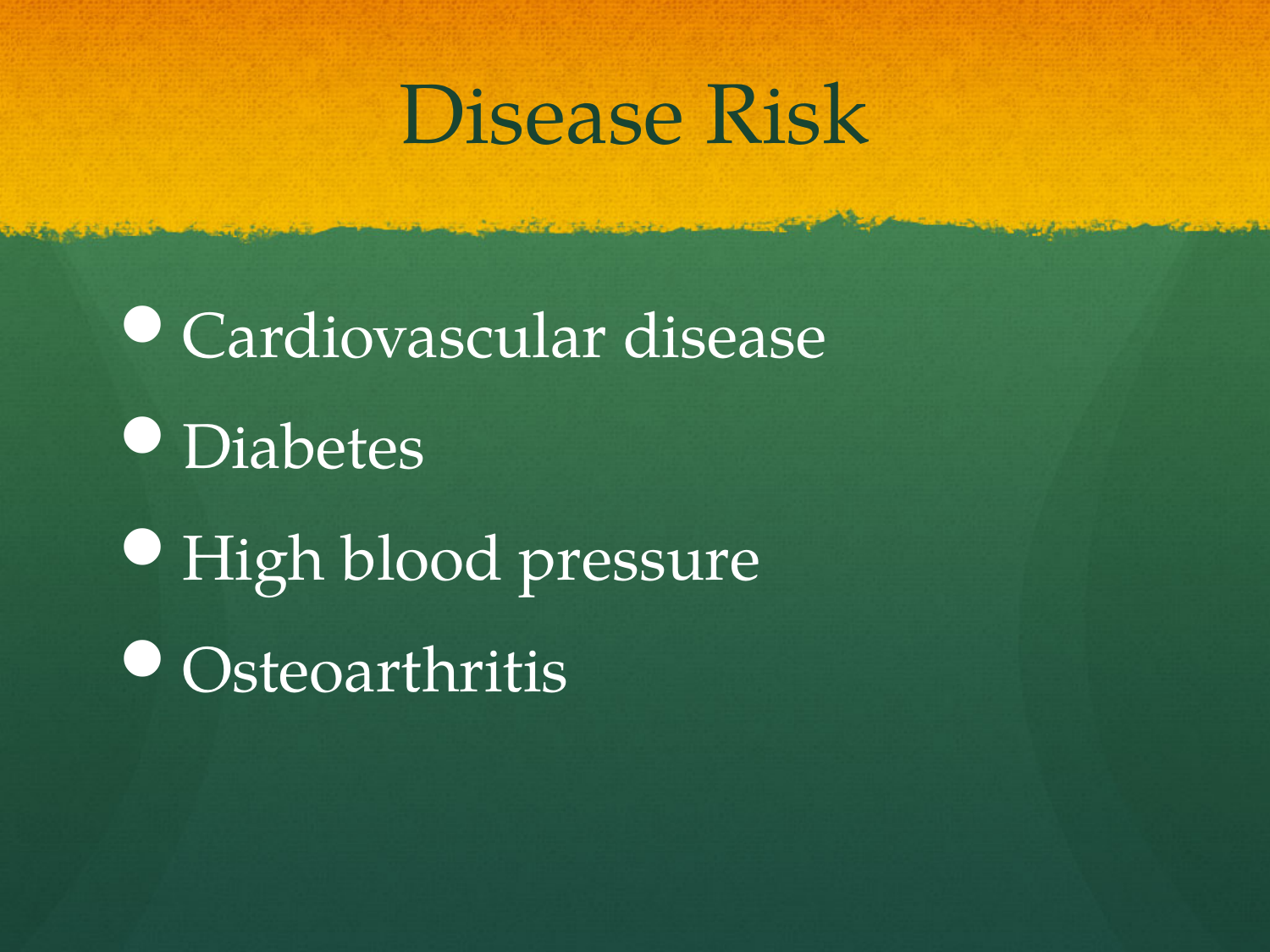

# Disease Risk
Cardiovascular disease
Diabetes
High blood pressure
Osteoarthritis